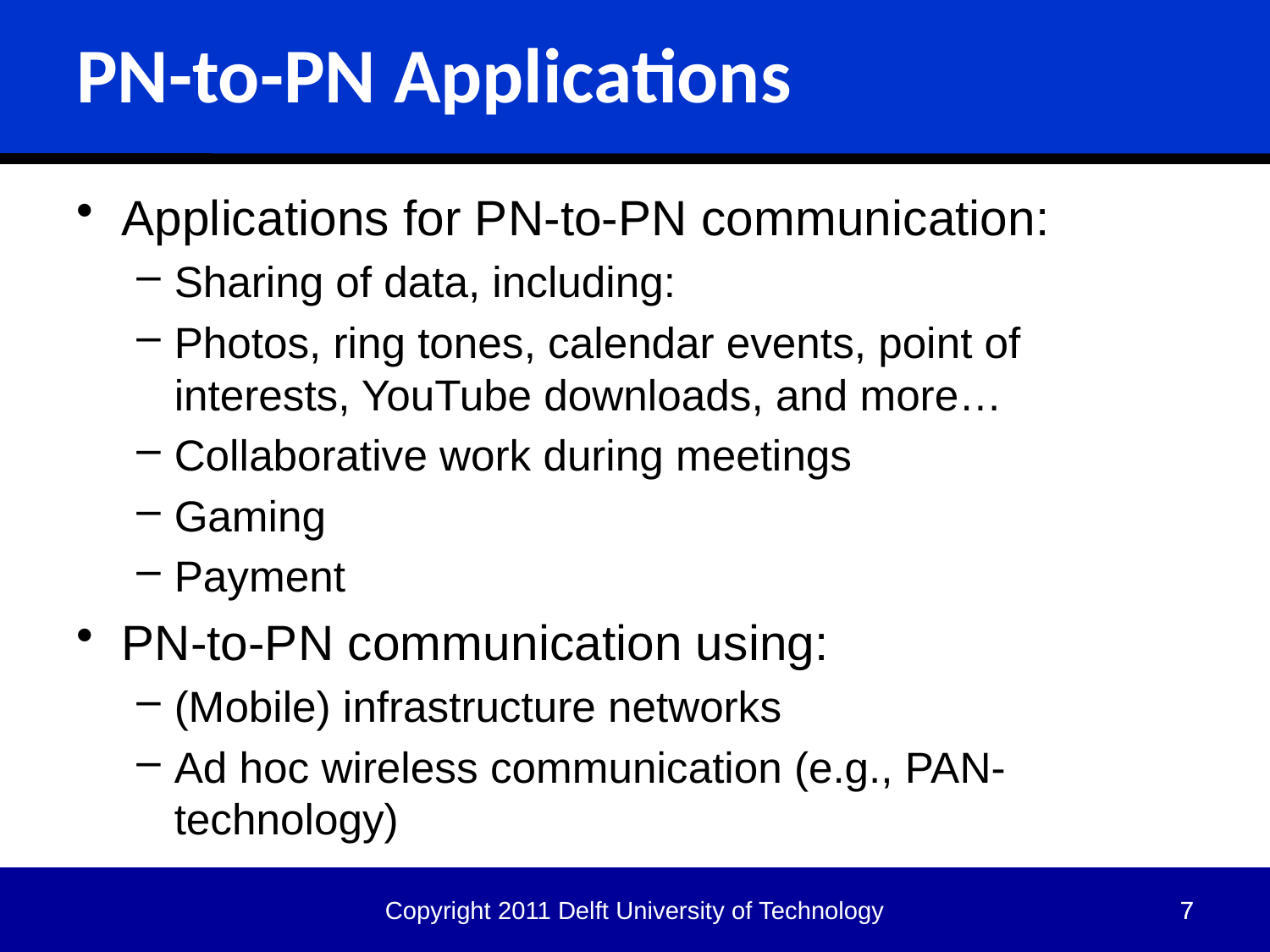

# PN-to-PN Applications
Applications for PN-to-PN communication:
Sharing of data, including:
Photos, ring tones, calendar events, point of interests, YouTube downloads, and more…
Collaborative work during meetings
Gaming
Payment
PN-to-PN communication using:
(Mobile) infrastructure networks
Ad hoc wireless communication (e.g., PAN-technology)
Copyright 2011 Delft University of Technology
7
7